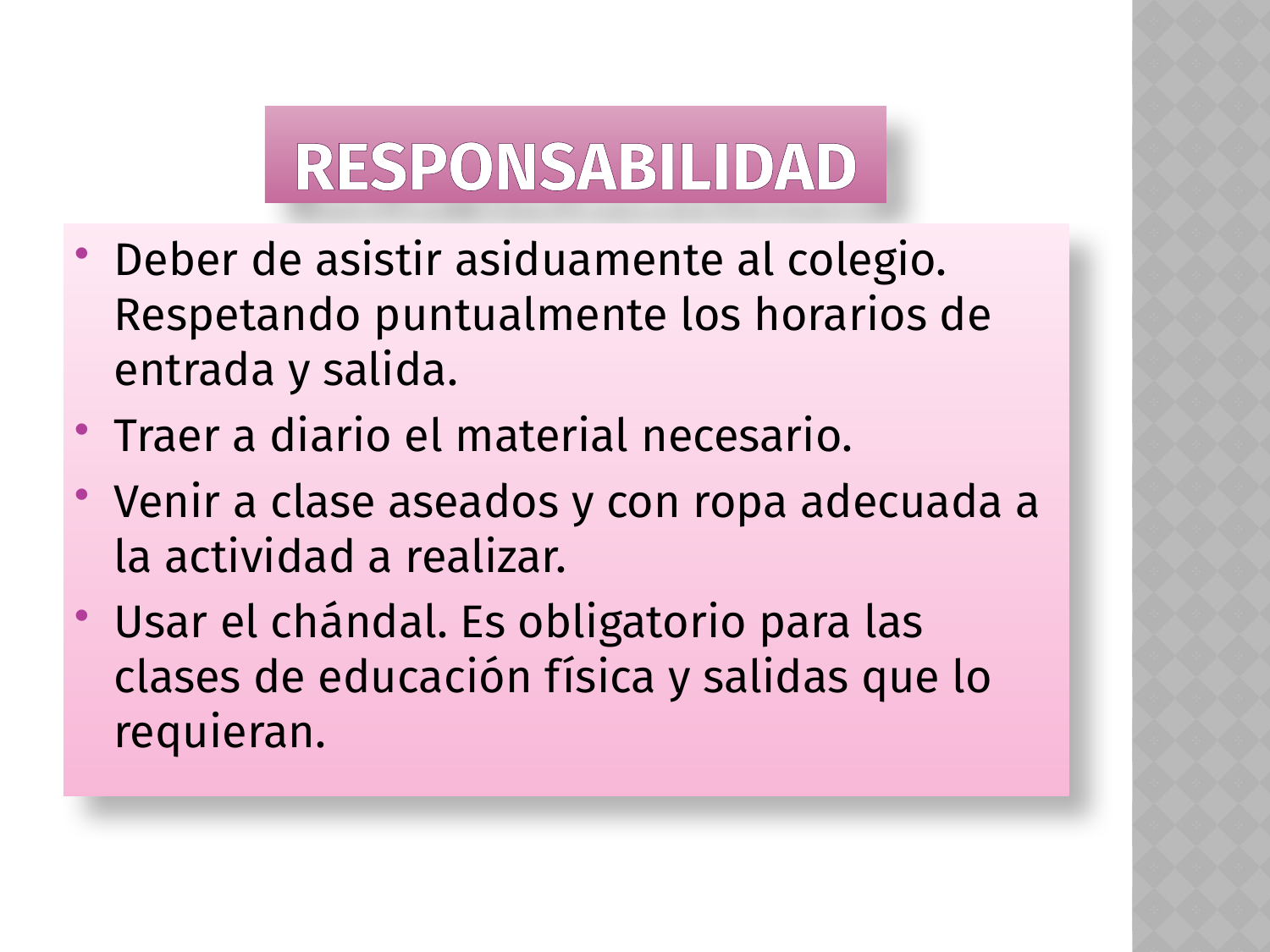

# Responsabilidad
Deber de asistir asiduamente al colegio. Respetando puntualmente los horarios de entrada y salida.
Traer a diario el material necesario.
Venir a clase aseados y con ropa adecuada a la actividad a realizar.
Usar el chándal. Es obligatorio para las clases de educación física y salidas que lo requieran.